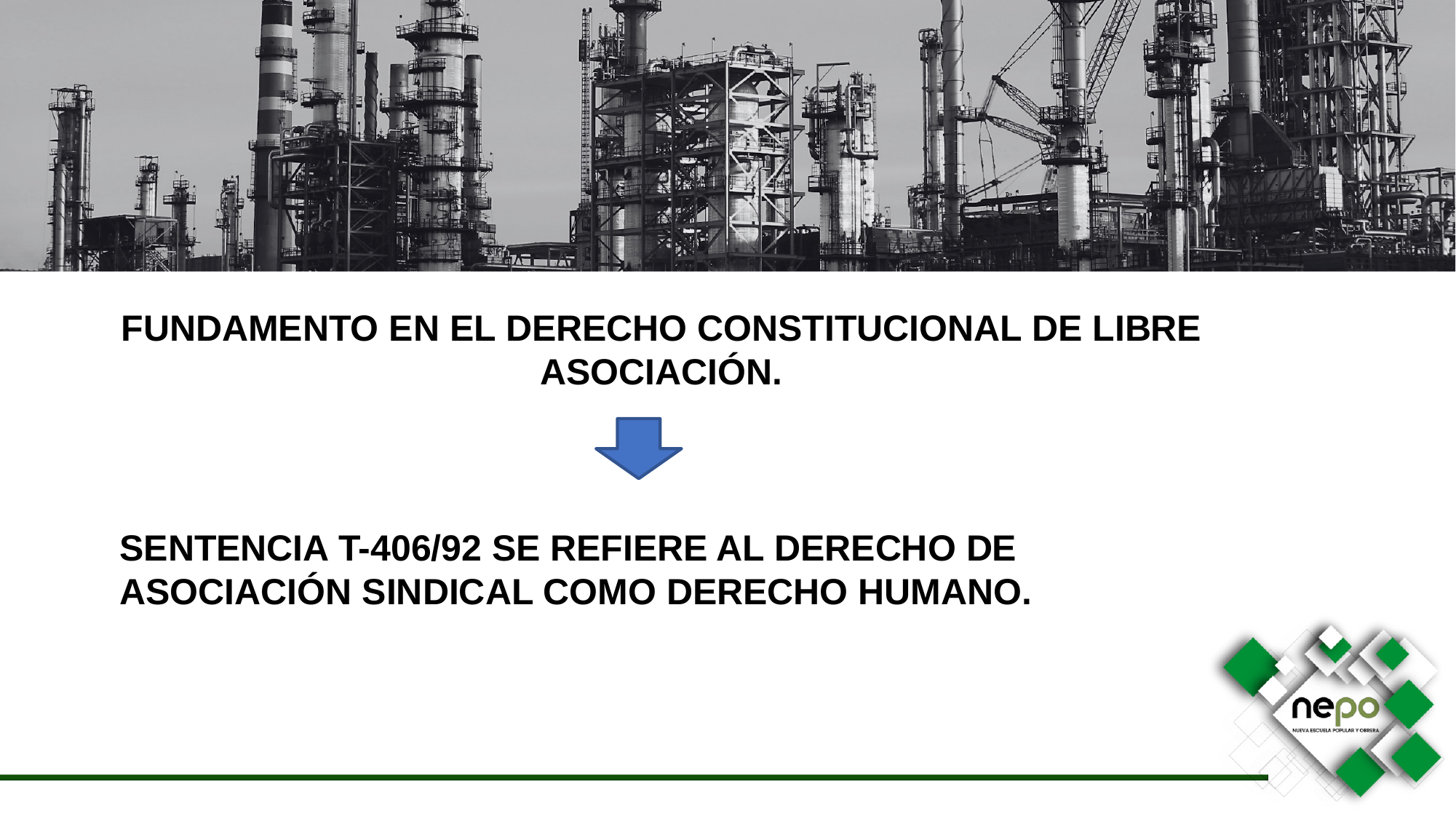

FUNDAMENTO EN EL DERECHO CONSTITUCIONAL DE LIBRE ASOCIACIÓN.

SENTENCIA T-406/92 SE REFIERE AL DERECHO DE ASOCIACIÓN SINDICAL COMO DERECHO HUMANO.